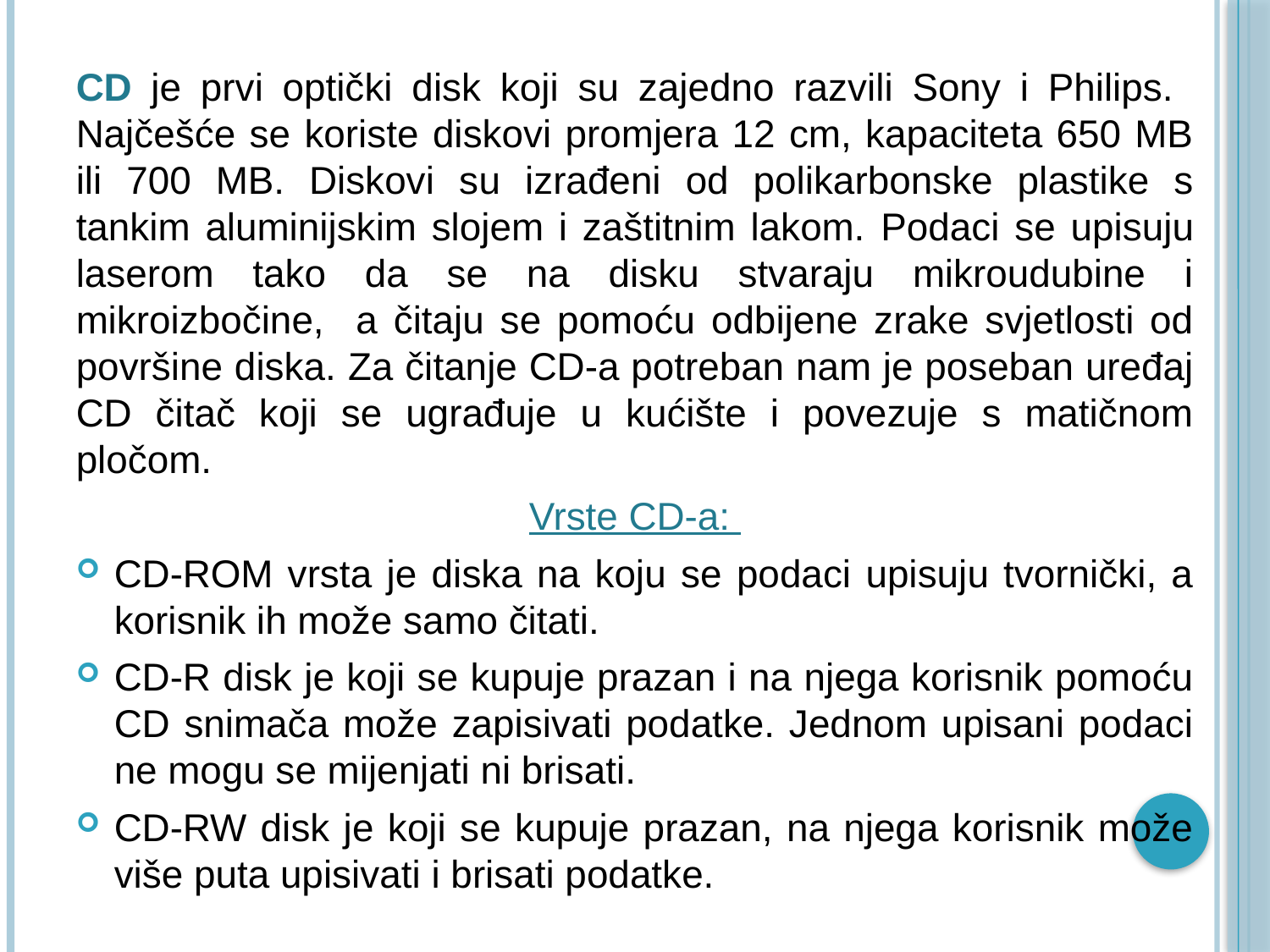

CD je prvi optički disk koji su zajedno razvili Sony i Philips.  Najčešće se koriste diskovi promjera 12 cm, kapaciteta 650 MB ili 700 MB. Diskovi su izrađeni od polikarbonske plastike s tankim aluminijskim slojem i zaštitnim lakom. Podaci se upisuju laserom tako da se na disku stvaraju mikroudubine i mikroizbočine,  a čitaju se pomoću odbijene zrake svjetlosti od površine diska. Za čitanje CD-a potreban nam je poseban uređaj CD čitač koji se ugrađuje u kućište i povezuje s matičnom pločom.
Vrste CD-a:
CD-ROM vrsta je diska na koju se podaci upisuju tvornički, a korisnik ih može samo čitati.
CD-R disk je koji se kupuje prazan i na njega korisnik pomoću CD snimača može zapisivati podatke. Jednom upisani podaci ne mogu se mijenjati ni brisati.
CD-RW disk je koji se kupuje prazan, na njega korisnik može više puta upisivati i brisati podatke.